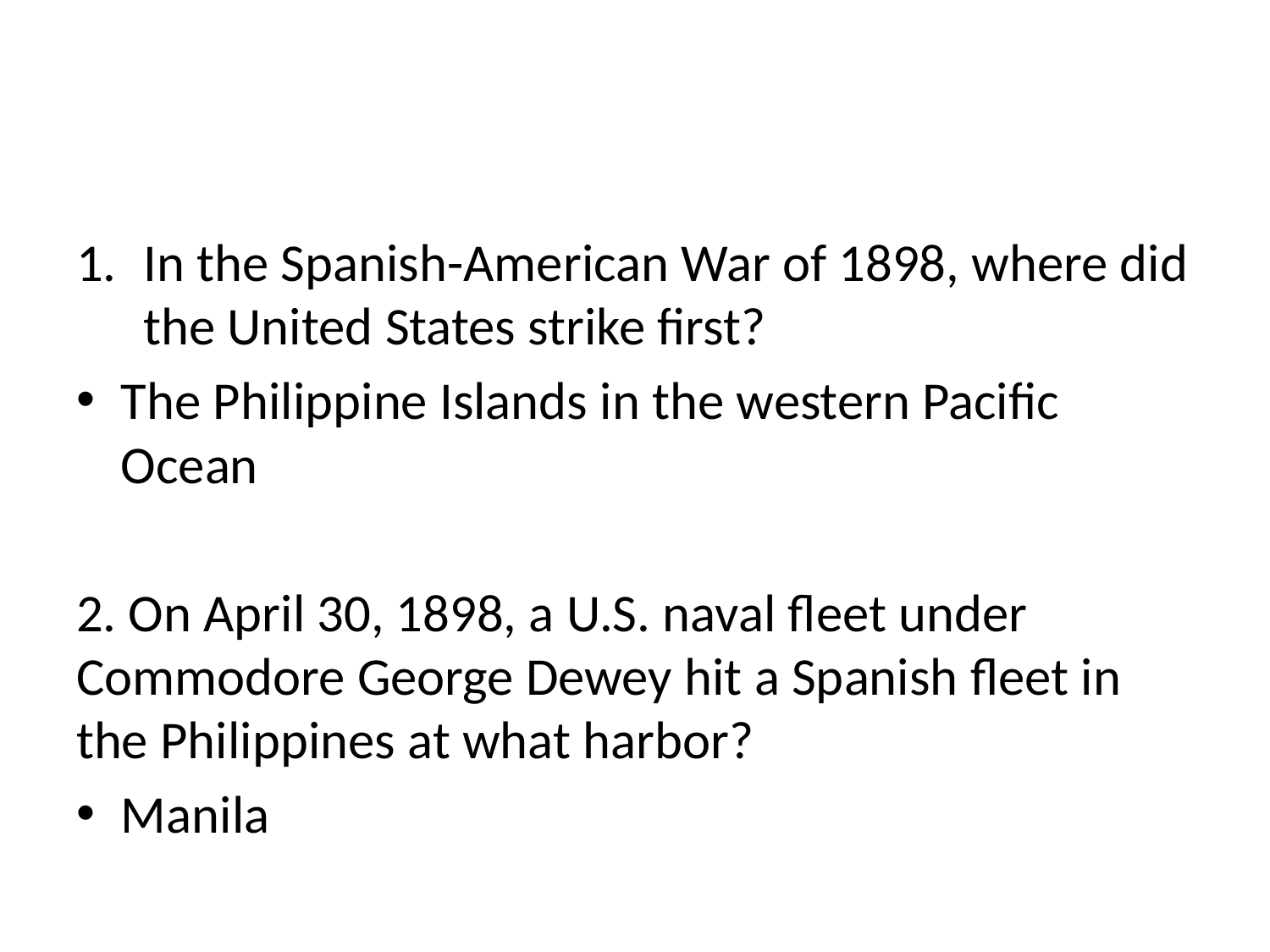

#
In the Spanish-American War of 1898, where did the United States strike first?
The Philippine Islands in the western Pacific Ocean

2. On April 30, 1898, a U.S. naval fleet under Commodore George Dewey hit a Spanish fleet in the Philippines at what harbor?
Manila